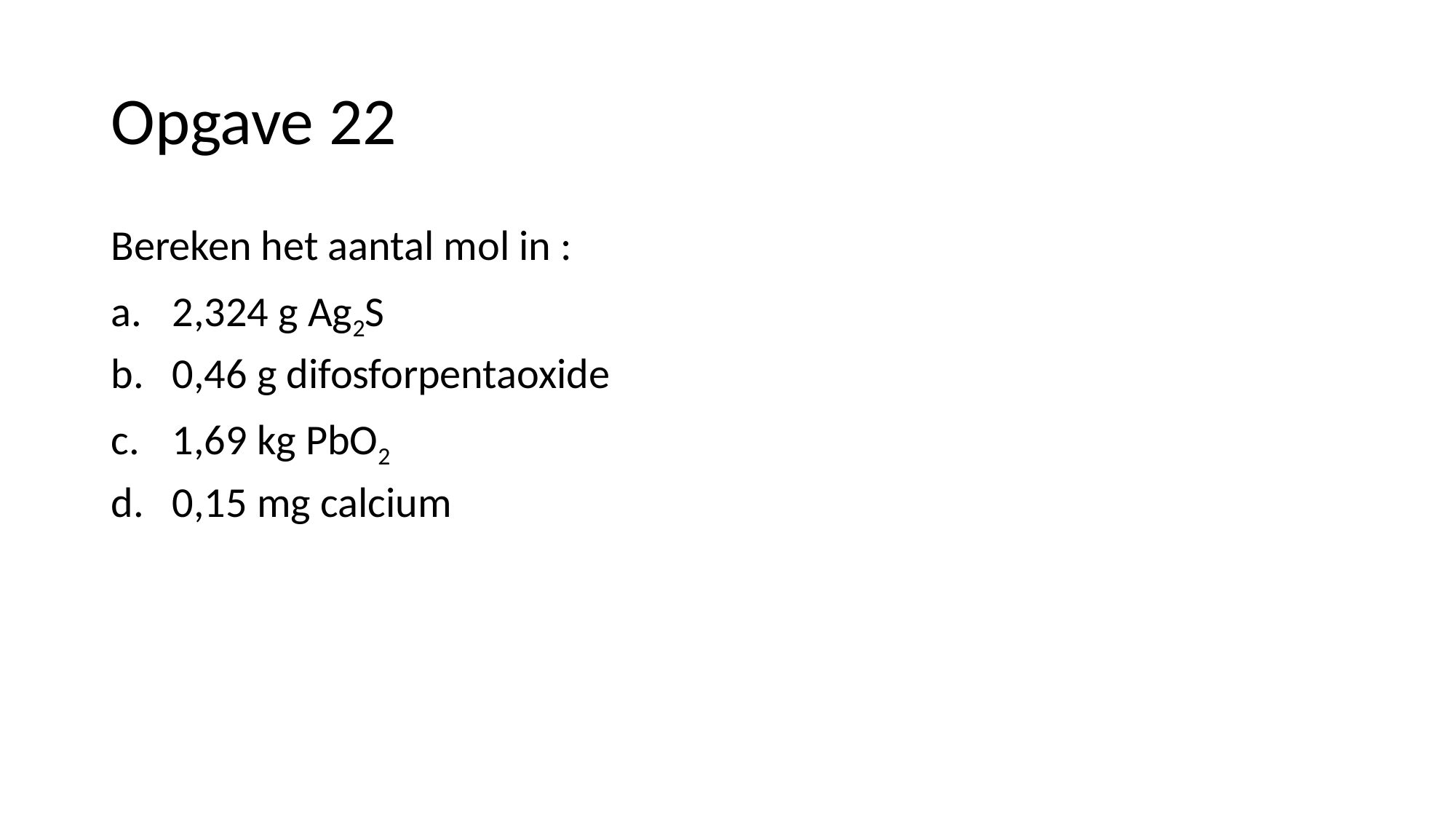

# Opgave 22
Bereken het aantal mol in :
2,324 g Ag2S
0,46 g difosforpentaoxide
1,69 kg PbO2
0,15 mg calcium